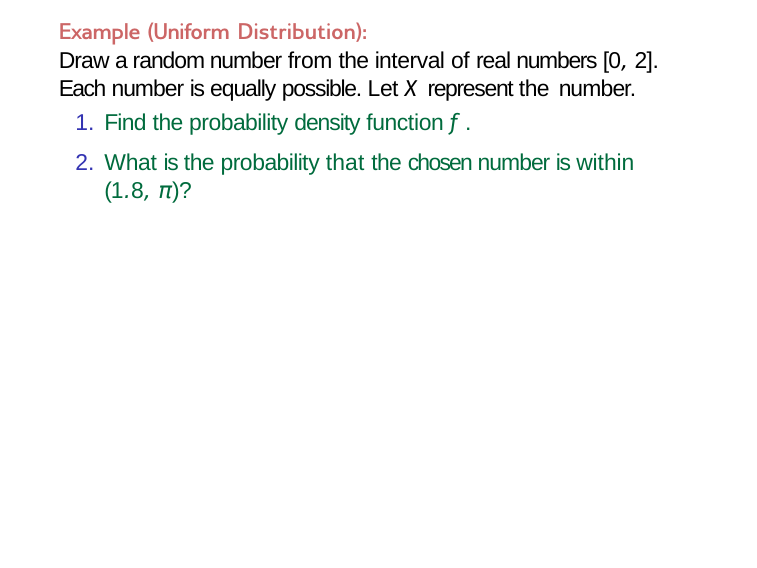

Example (Uniform Distribution):
Draw a random number from the interval of real numbers [0, 2].  Each number is equally possible. Let X represent the number.
Find the probability density function f .
What is the probability that the chosen number is within  (1.8, π)?